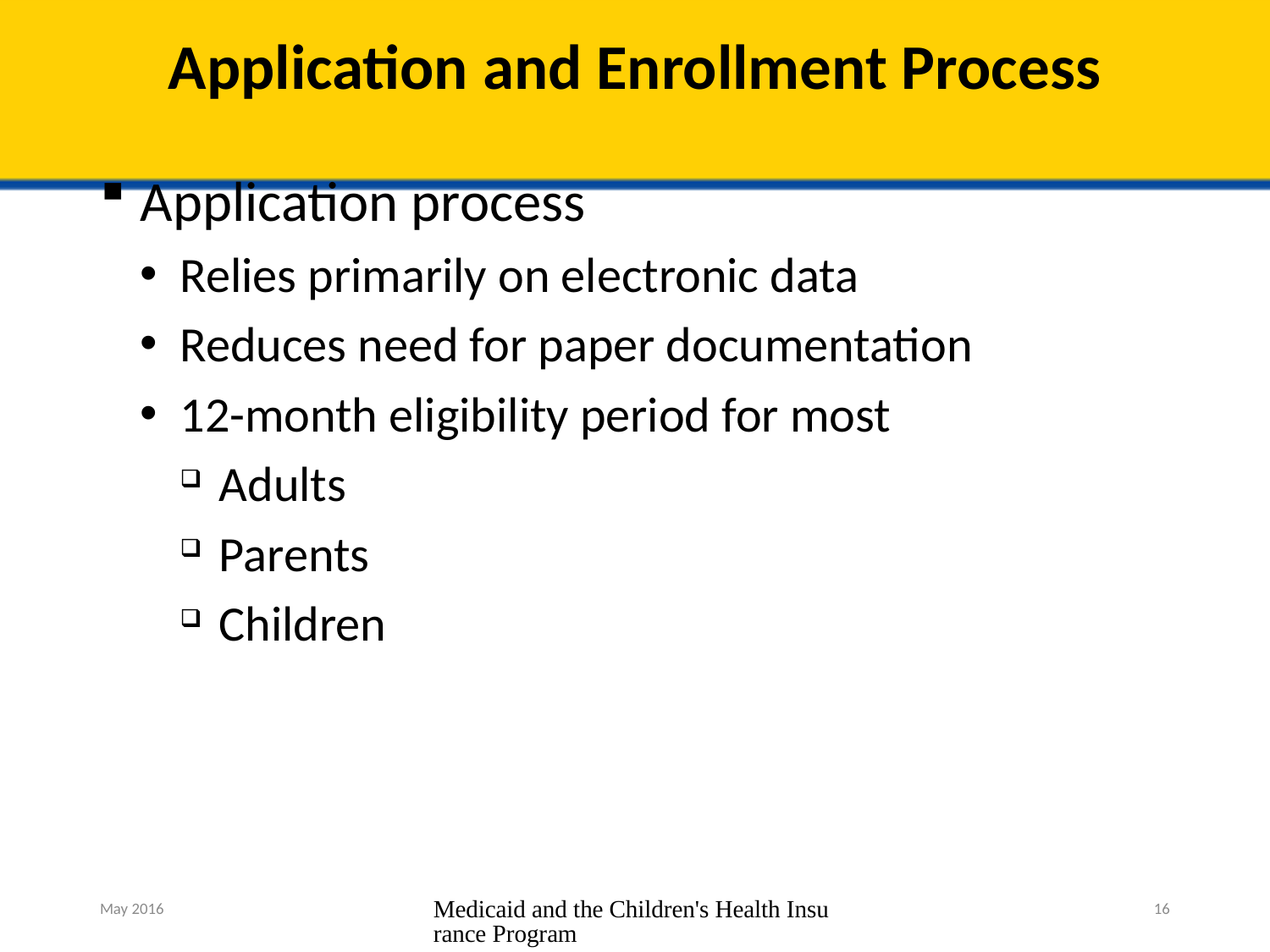

# Application and Enrollment Process
Application process
Relies primarily on electronic data
Reduces need for paper documentation
12-month eligibility period for most
Adults
Parents
Children

May 2016
Medicaid and the Children's Health Insurance Program
16